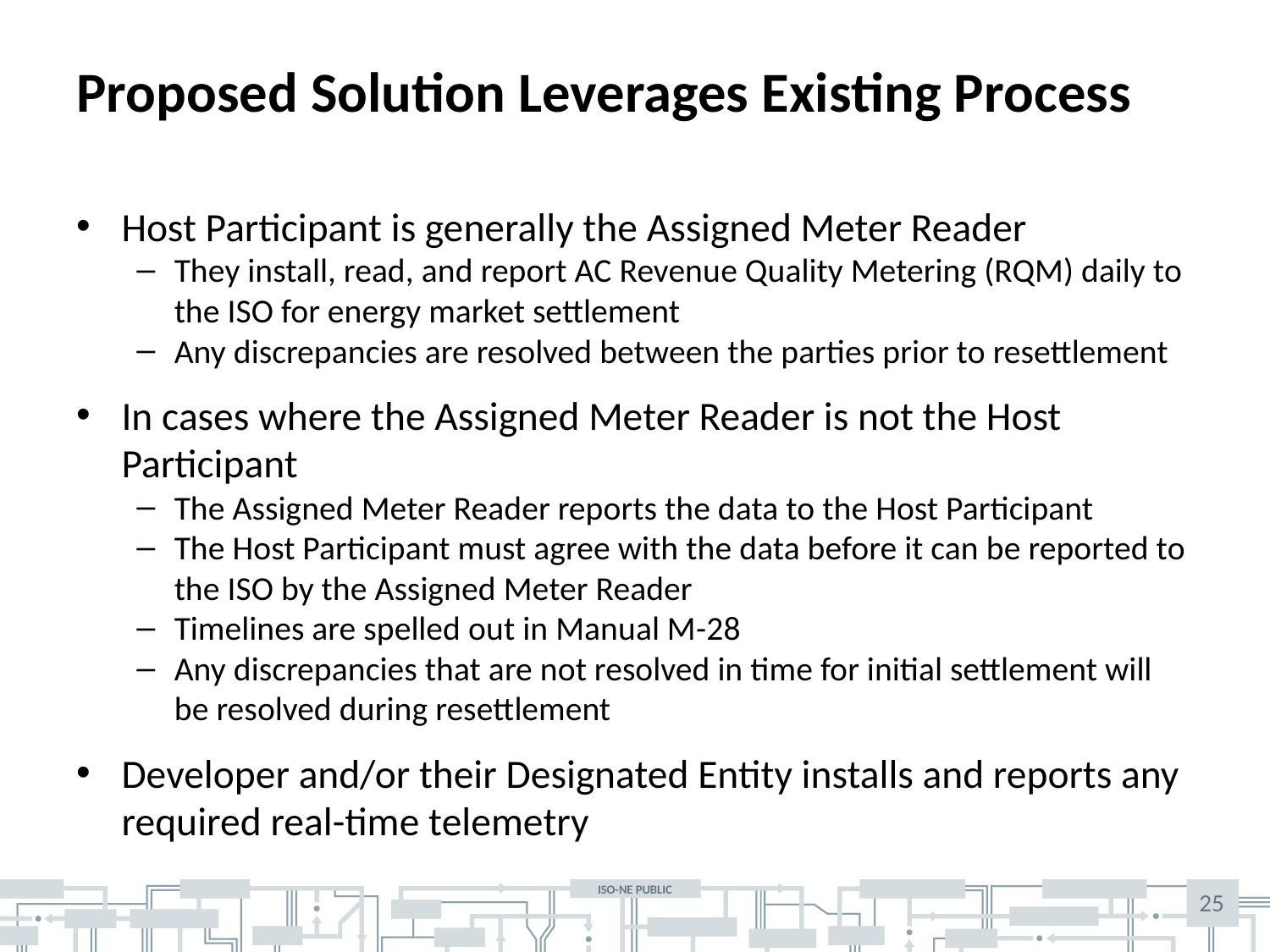

# Proposed Solution Leverages Existing Process
Host Participant is generally the Assigned Meter Reader
They install, read, and report AC Revenue Quality Metering (RQM) daily to the ISO for energy market settlement
Any discrepancies are resolved between the parties prior to resettlement
In cases where the Assigned Meter Reader is not the Host Participant
The Assigned Meter Reader reports the data to the Host Participant
The Host Participant must agree with the data before it can be reported to the ISO by the Assigned Meter Reader
Timelines are spelled out in Manual M-28
Any discrepancies that are not resolved in time for initial settlement will be resolved during resettlement
Developer and/or their Designated Entity installs and reports any required real-time telemetry

25